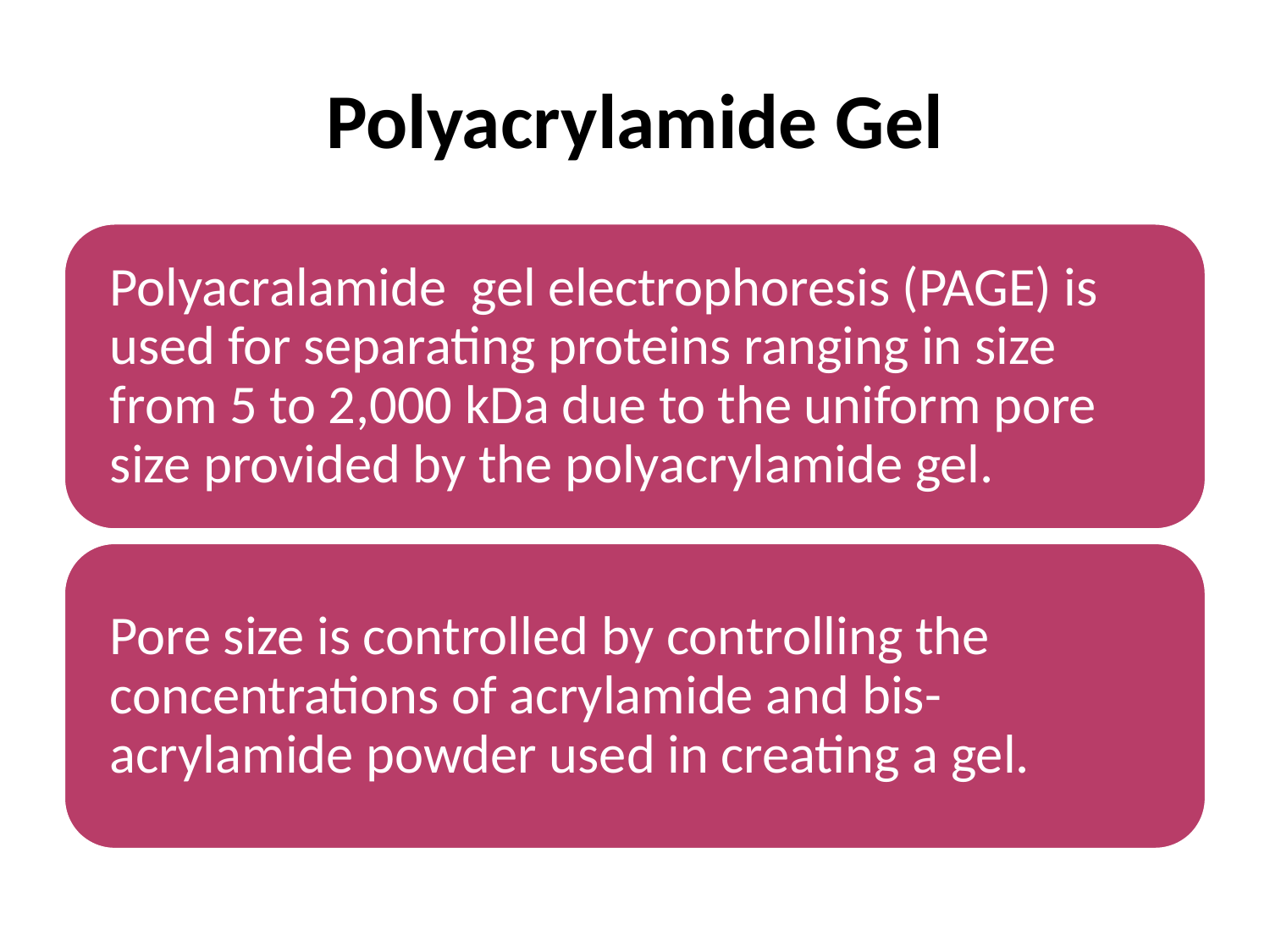

# Polyacrylamide Gel
Polyacralamide  gel electrophoresis (PAGE) is used for separating proteins ranging in size from 5 to 2,000 kDa due to the uniform pore size provided by the polyacrylamide gel.
Pore size is controlled by controlling the concentrations of acrylamide and bis-acrylamide powder used in creating a gel.